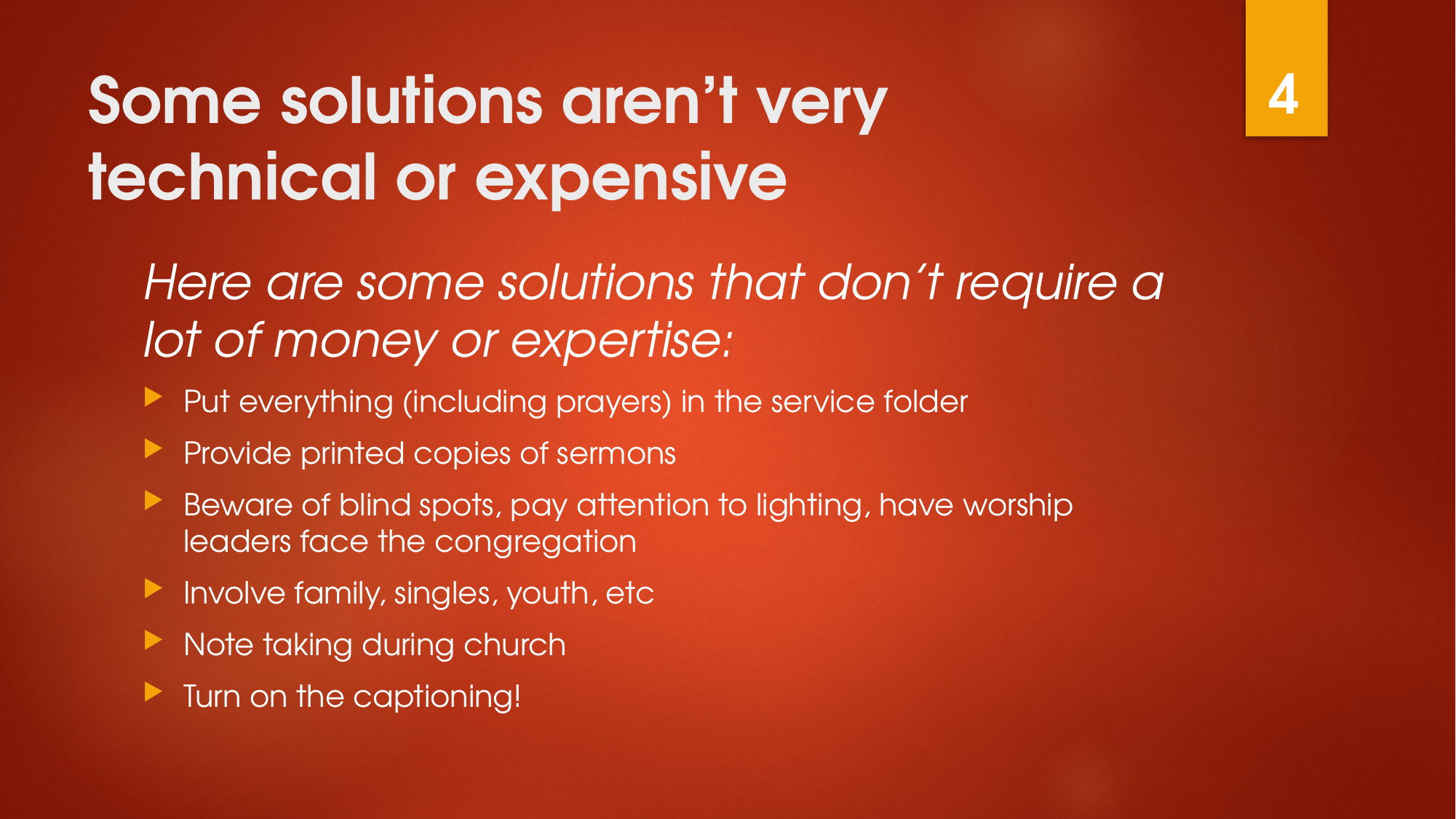

# Some solutions aren’t very technical or expensive
4
Here are some solutions that don’t require a lot of money or expertise:
Put everything (including prayers) in the service folder
Provide printed copies of sermons
Beware of blind spots, pay attention to lighting, have worship leaders face the congregation
Involve family, singles, youth, etc
Note taking during church
Turn on the captioning!